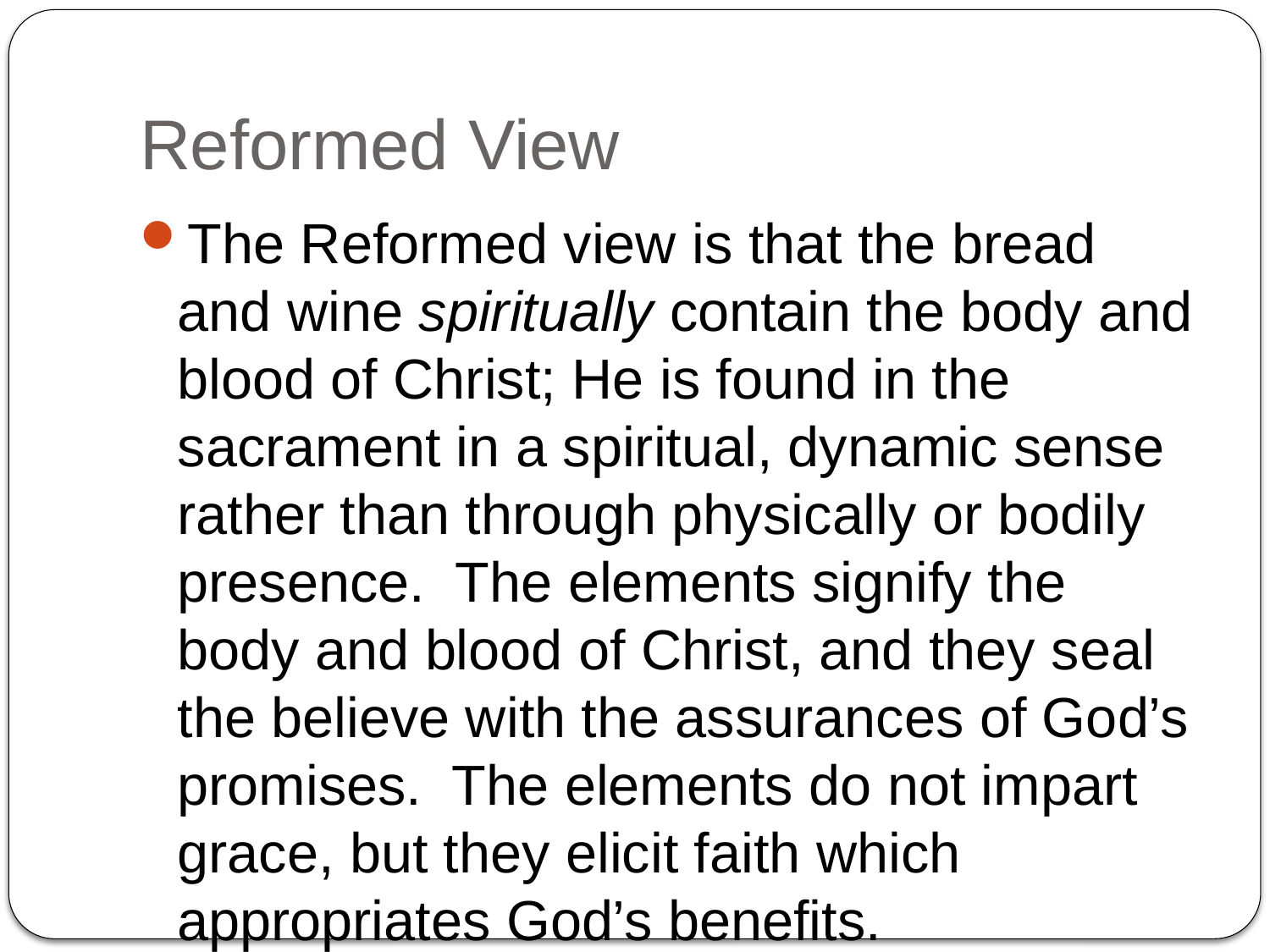

# Reformed View
The Reformed view is that the bread and wine spiritually contain the body and blood of Christ; He is found in the sacrament in a spiritual, dynamic sense rather than through physically or bodily presence.  The elements signify the body and blood of Christ, and they seal the believe with the assurances of God’s promises.  The elements do not impart grace, but they elicit faith which appropriates God’s benefits.